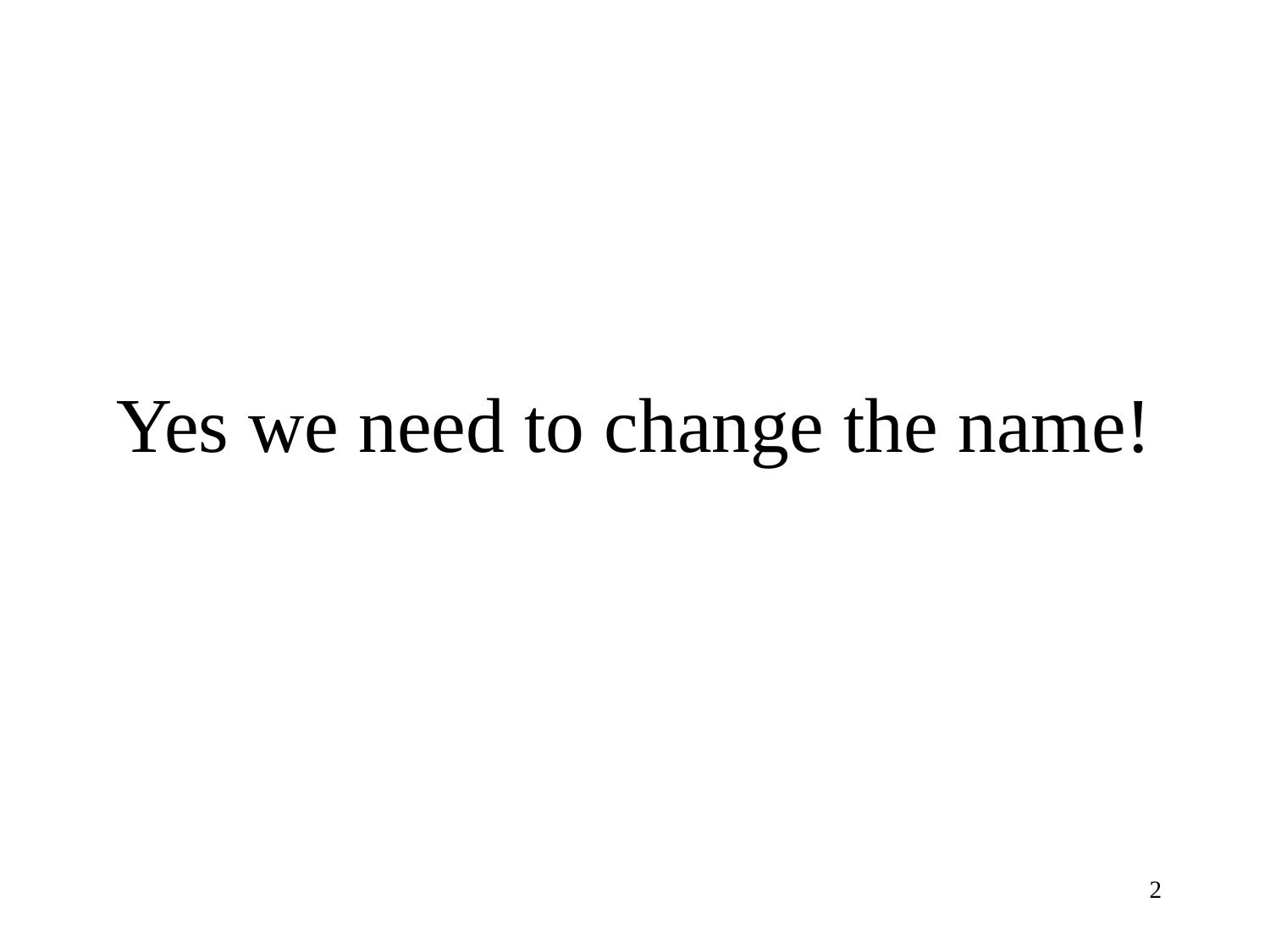

# Yes we need to change the name!
2